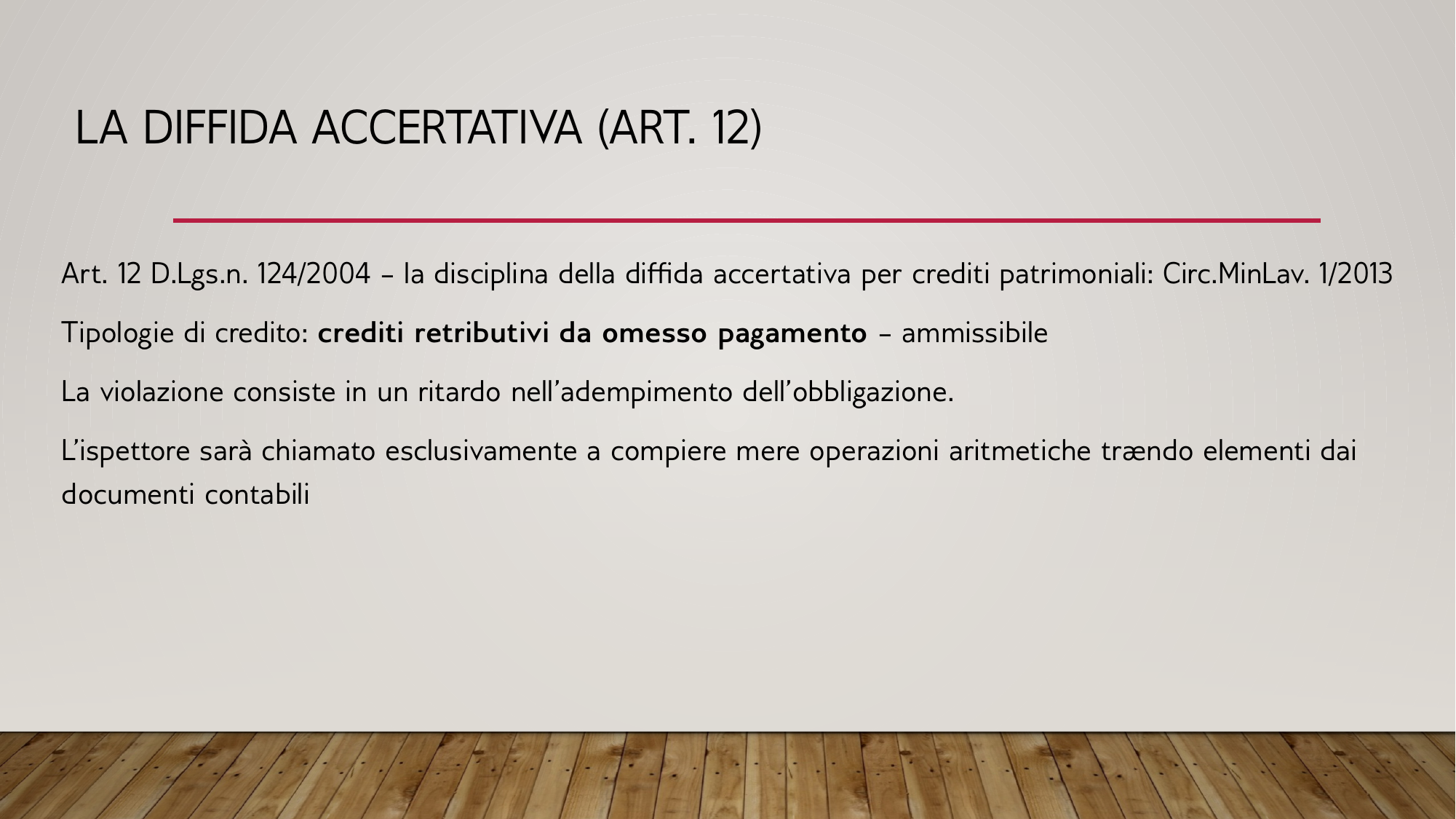

# La diffida accertativa (art. 12)
Art. 12 D.Lgs.n. 124/2004 – la disciplina della diffida accertativa per crediti patrimoniali: Circ.MinLav. 1/2013
Tipologie di credito: crediti retributivi da omesso pagamento – ammissibile
La violazione consiste in un ritardo nell’adempimento dell’obbligazione.
L’ispettore sarà chiamato esclusivamente a compiere mere operazioni aritmetiche traendo elementi dai documenti contabili